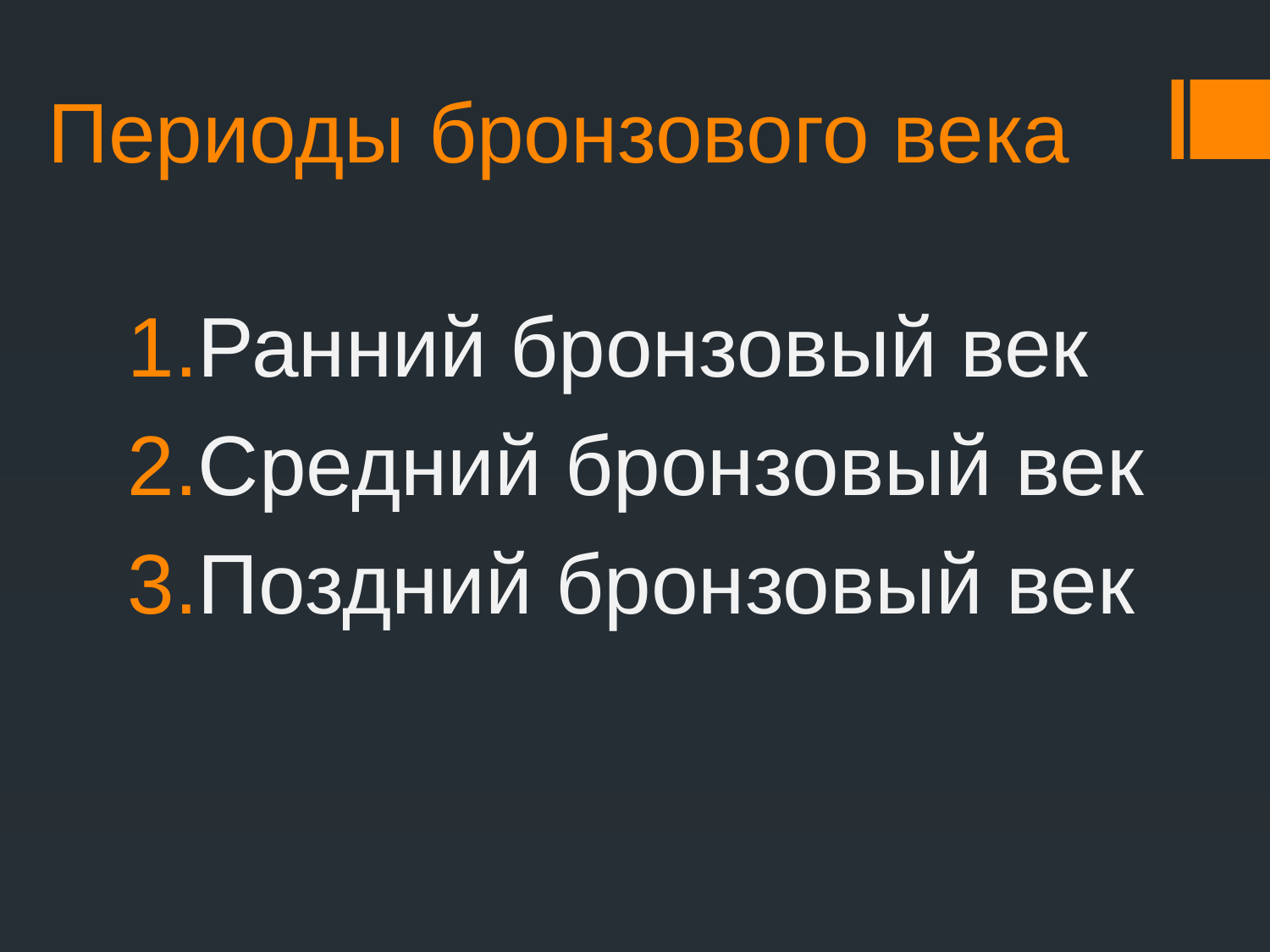

# Периоды бронзового века
Ранний бронзовый век
Средний бронзовый век
Поздний бронзовый век